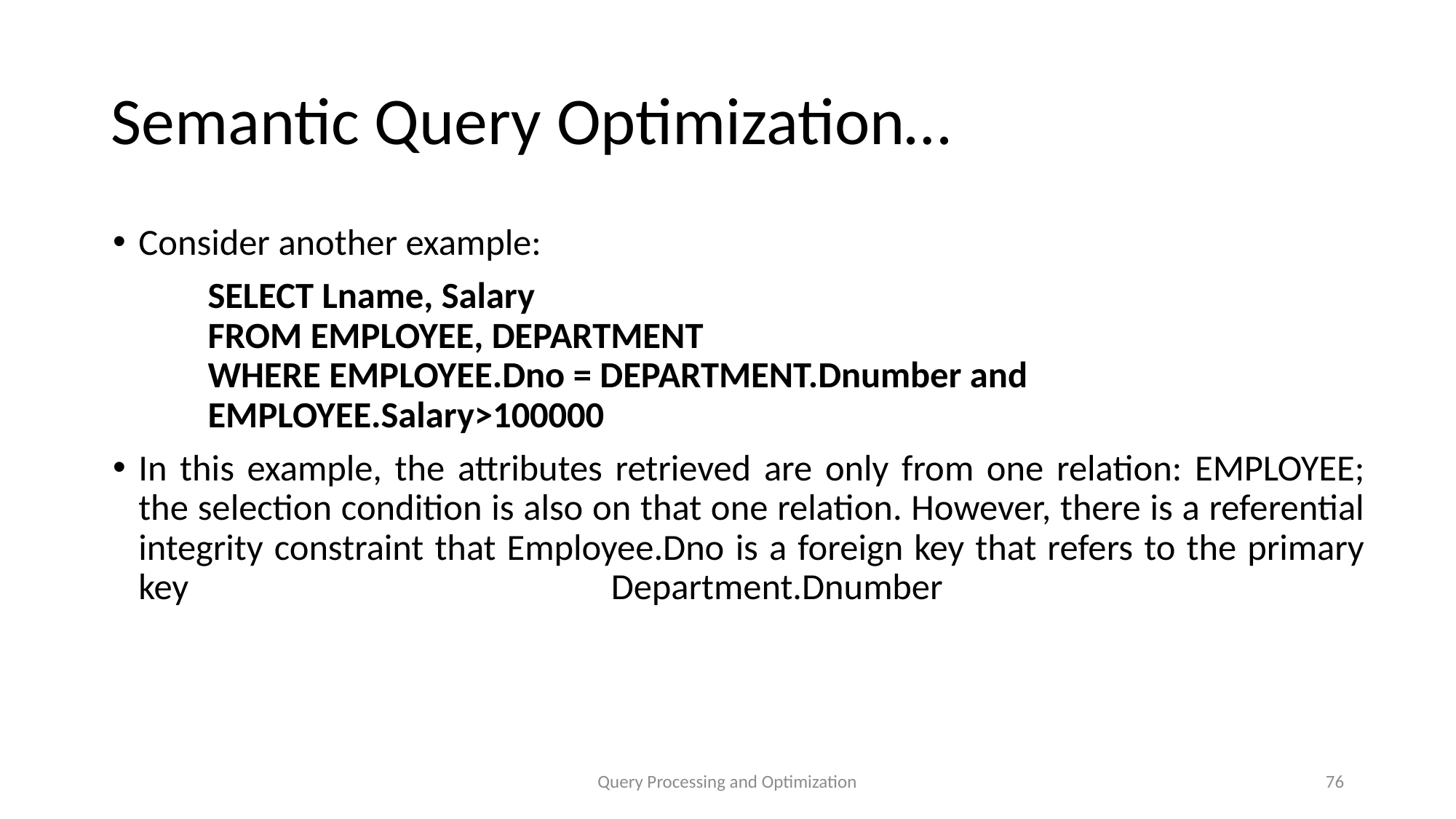

# Semantic Query Optimization…
Consider another example:
	SELECT Lname, Salary
	FROM EMPLOYEE, DEPARTMENT
	WHERE EMPLOYEE.Dno = DEPARTMENT.Dnumber and
	EMPLOYEE.Salary>100000
In this example, the attributes retrieved are only from one relation: EMPLOYEE; the selection condition is also on that one relation. However, there is a referential integrity constraint that Employee.Dno is a foreign key that refers to the primary key Department.Dnumber
Query Processing and Optimization
76